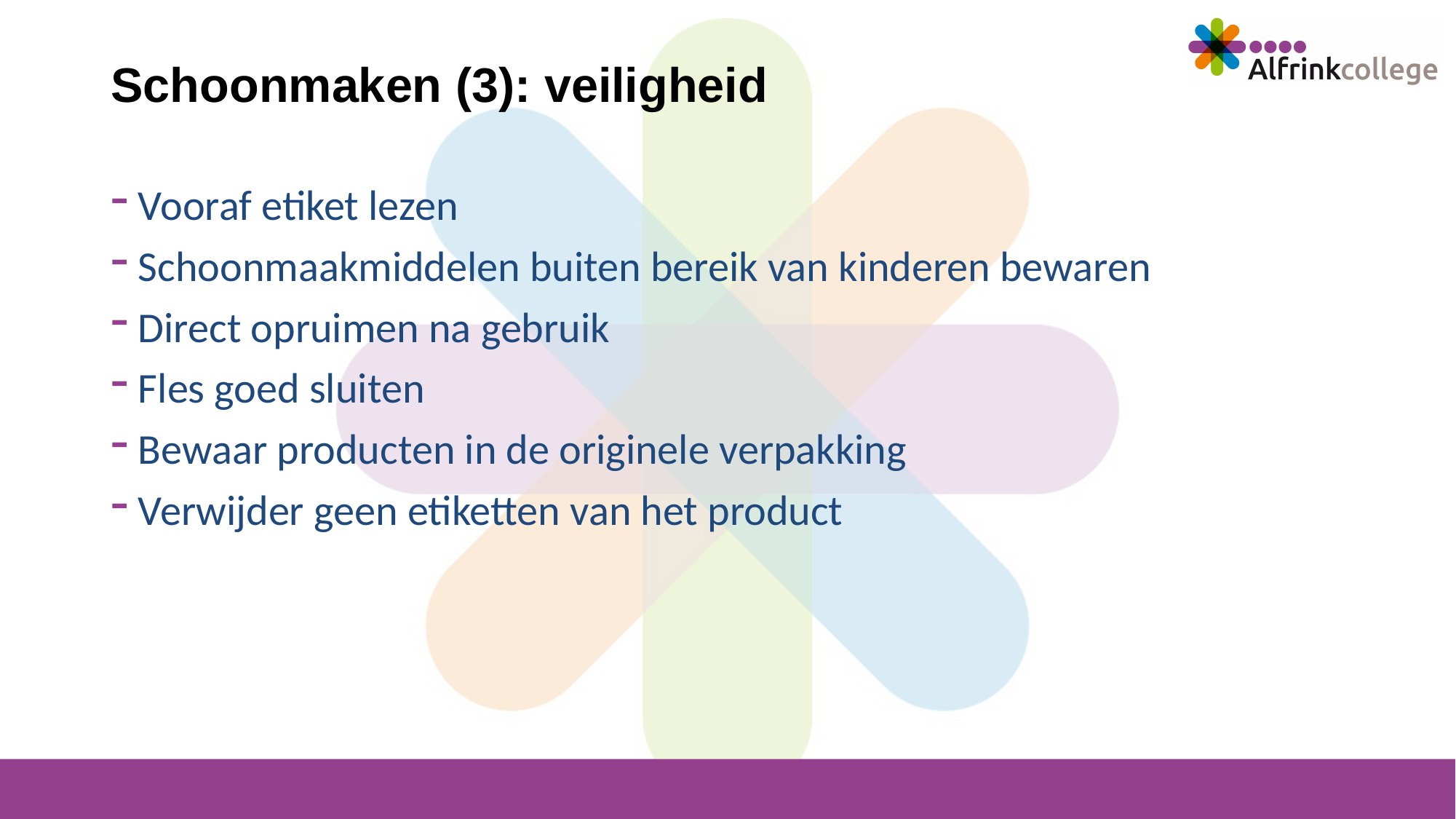

# Schoonmaken (3): veiligheid
Vooraf etiket lezen
Schoonmaakmiddelen buiten bereik van kinderen bewaren
Direct opruimen na gebruik
Fles goed sluiten
Bewaar producten in de originele verpakking
Verwijder geen etiketten van het product